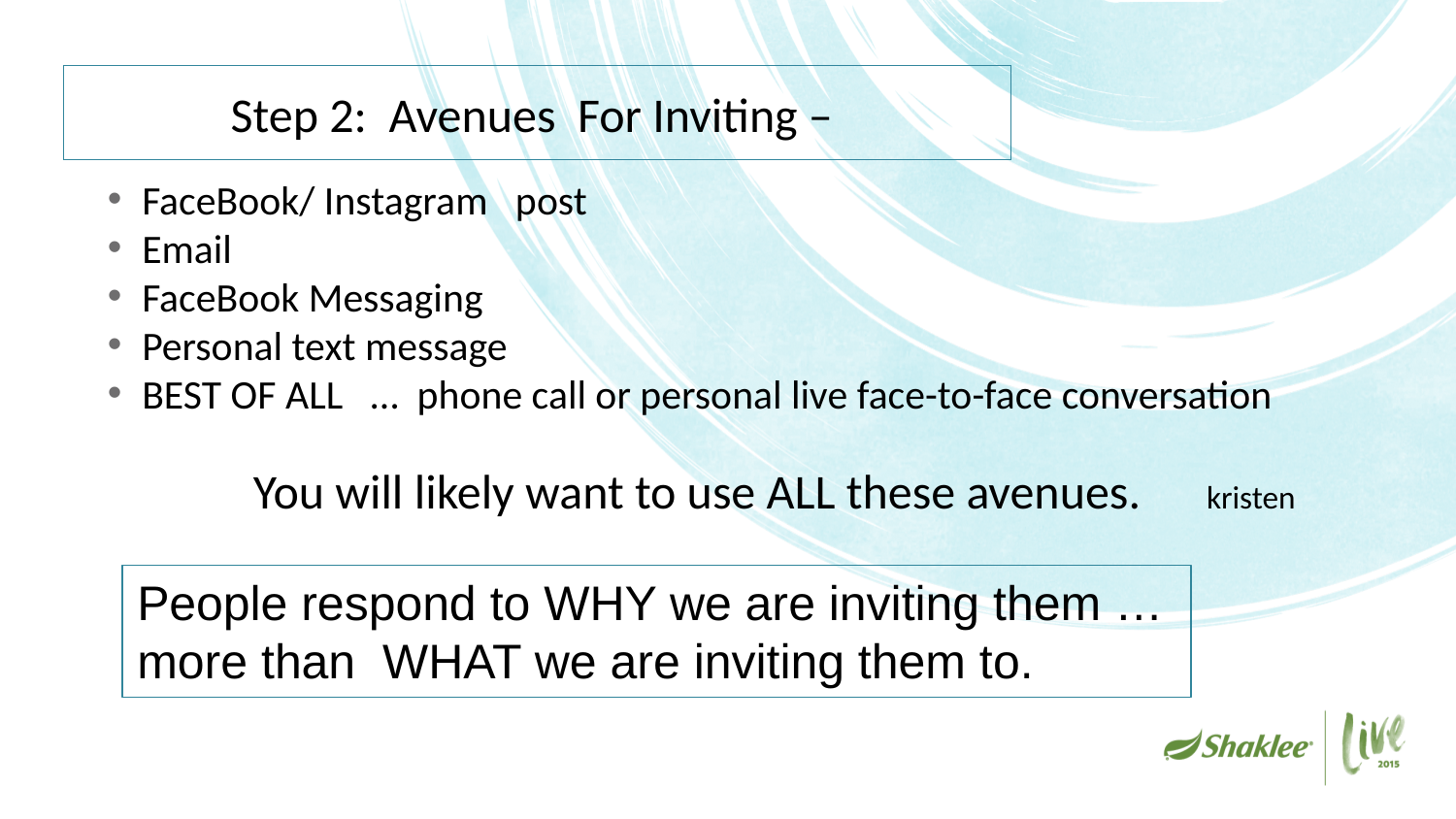

# Step 2:  Avenues  For Inviting –
FaceBook/ Instagram   post
Email
FaceBook Messaging
Personal text message
BEST OF ALL   …  phone call or personal live face-to-face conversation

	You will likely want to use ALL these avenues.      kristen

People respond to WHY we are inviting them … more than  WHAT we are inviting them to.